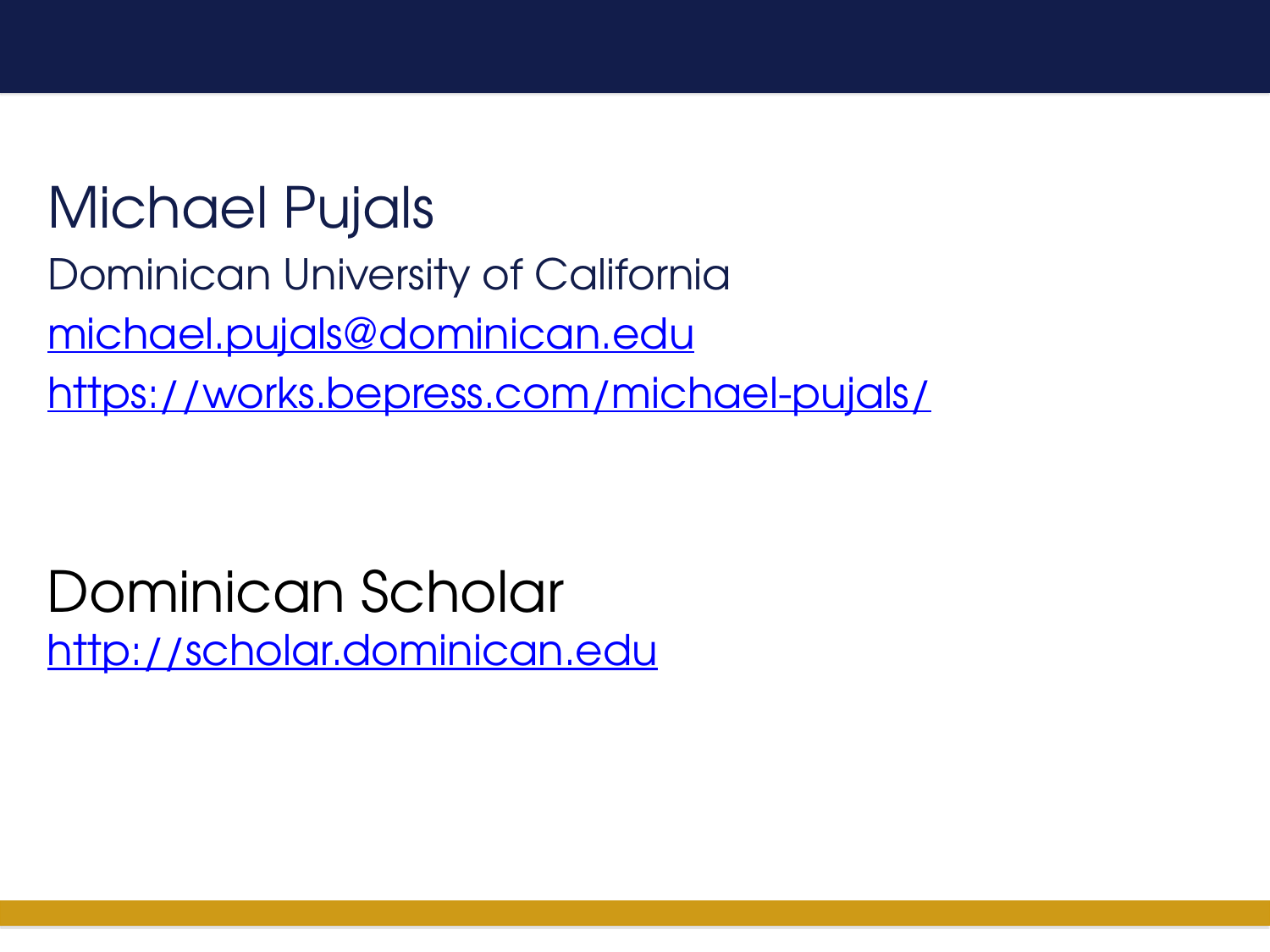

Michael Pujals
Dominican University of California
michael.pujals@dominican.edu
https://works.bepress.com/michael-pujals/

Dominican Scholar
http://scholar.dominican.edu